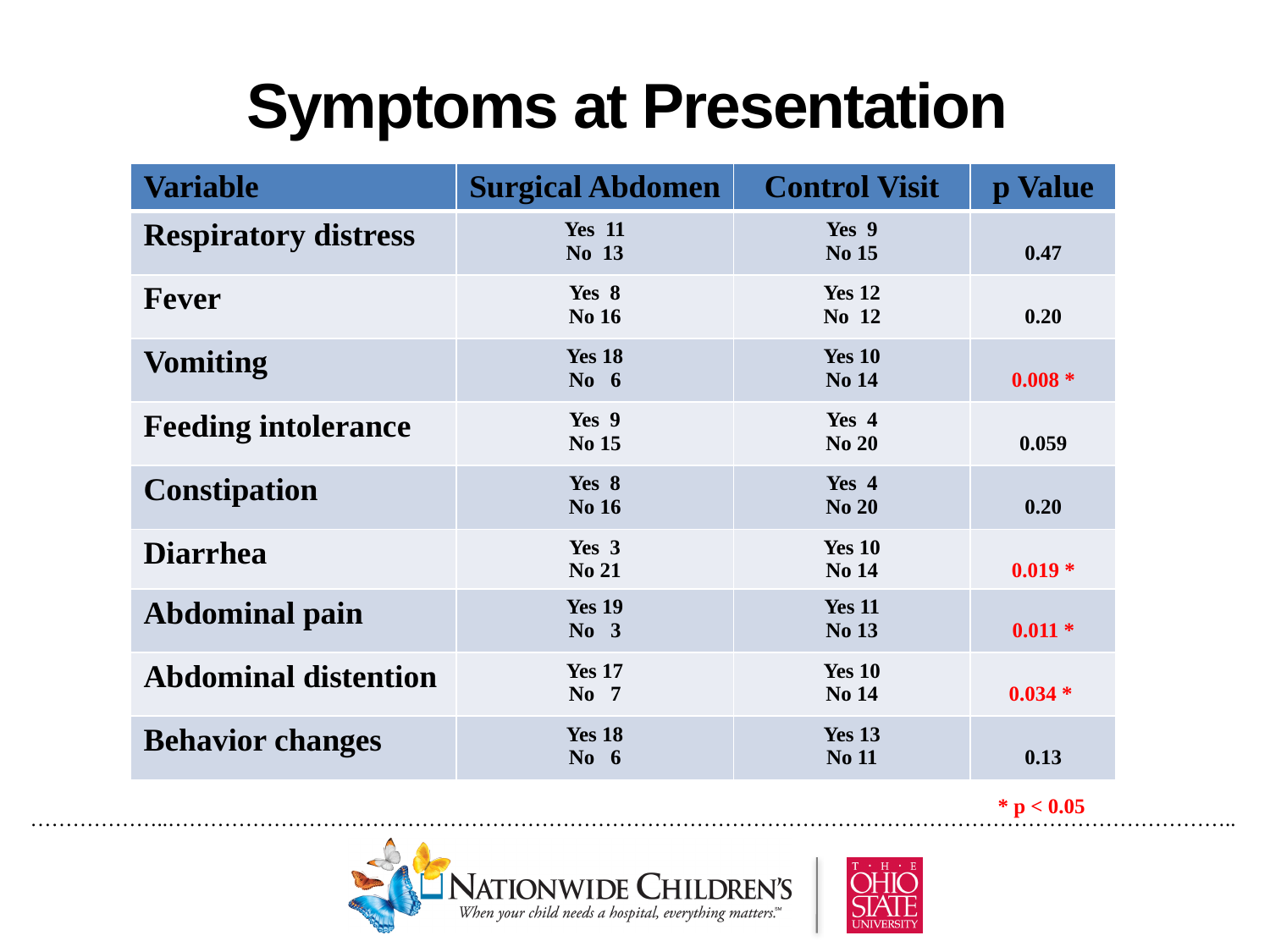

# Symptoms at Presentation
| Variable | Surgical Abdomen | Control Visit | p Value |
| --- | --- | --- | --- |
| Respiratory distress | Yes 11 No 13 | Yes 9 No 15 | 0.47 |
| Fever | Yes 8 No 16 | Yes 12 No 12 | 0.20 |
| Vomiting | Yes 18 No 6 | Yes 10 No 14 | 0.008 \* |
| Feeding intolerance | Yes 9 No 15 | Yes 4 No 20 | 0.059 |
| Constipation | Yes 8 No 16 | Yes 4 No 20 | 0.20 |
| Diarrhea | Yes 3 No 21 | Yes 10 No 14 | 0.019 \* |
| Abdominal pain | Yes 19 No 3 | Yes 11 No 13 | 0.011 \* |
| Abdominal distention | Yes 17 No 7 | Yes 10 No 14 | 0.034 \* |
| Behavior changes | Yes 18 No 6 | Yes 13 No 11 | 0.13 |
* p < 0.05